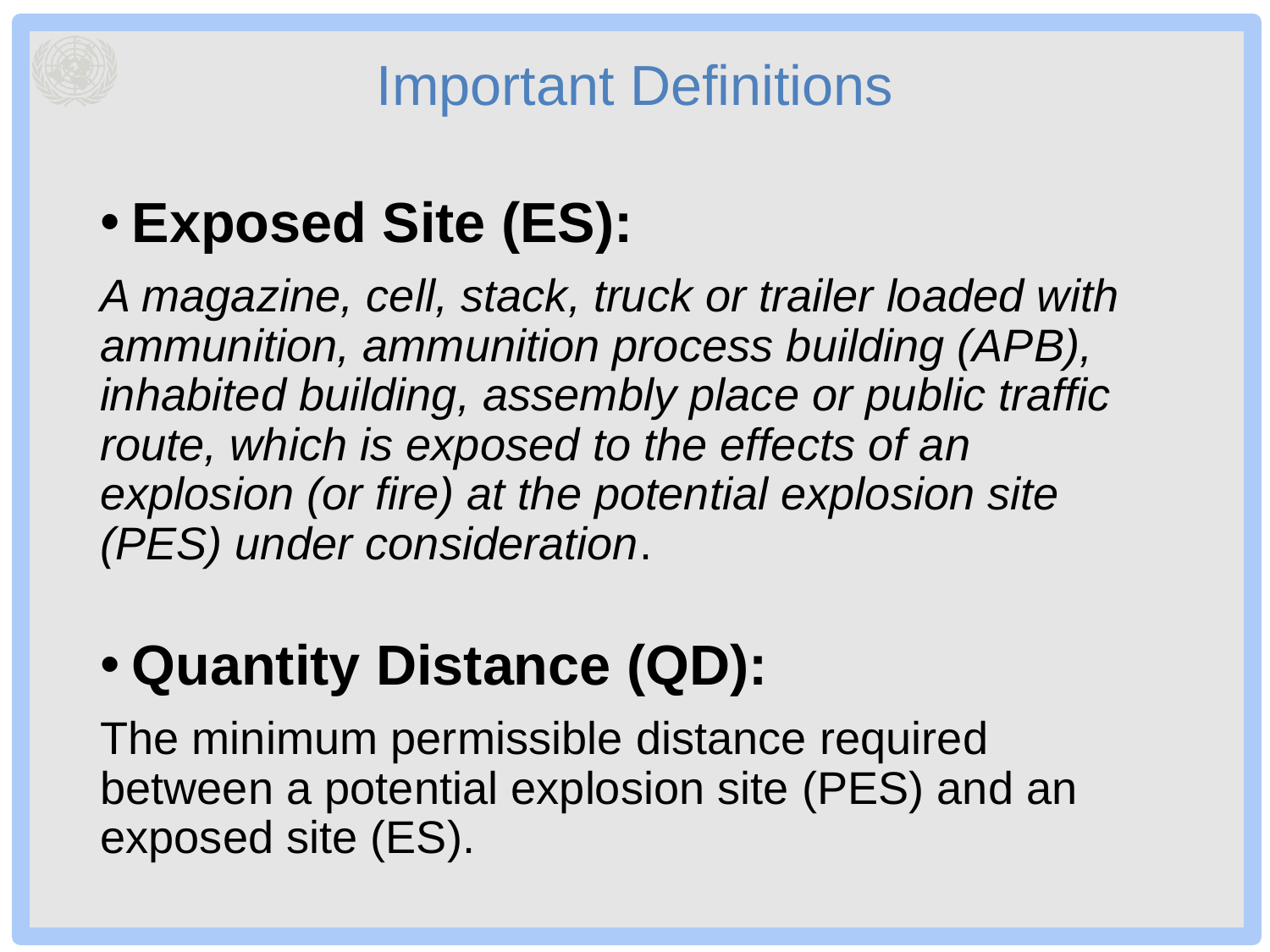

# Important Definitions
Exposed Site (ES):
A magazine, cell, stack, truck or trailer loaded with ammunition, ammunition process building (APB), inhabited building, assembly place or public traffic route, which is exposed to the effects of an explosion (or fire) at the potential explosion site (PES) under consideration.
Quantity Distance (QD):
The minimum permissible distance required between a potential explosion site (PES) and an exposed site (ES).